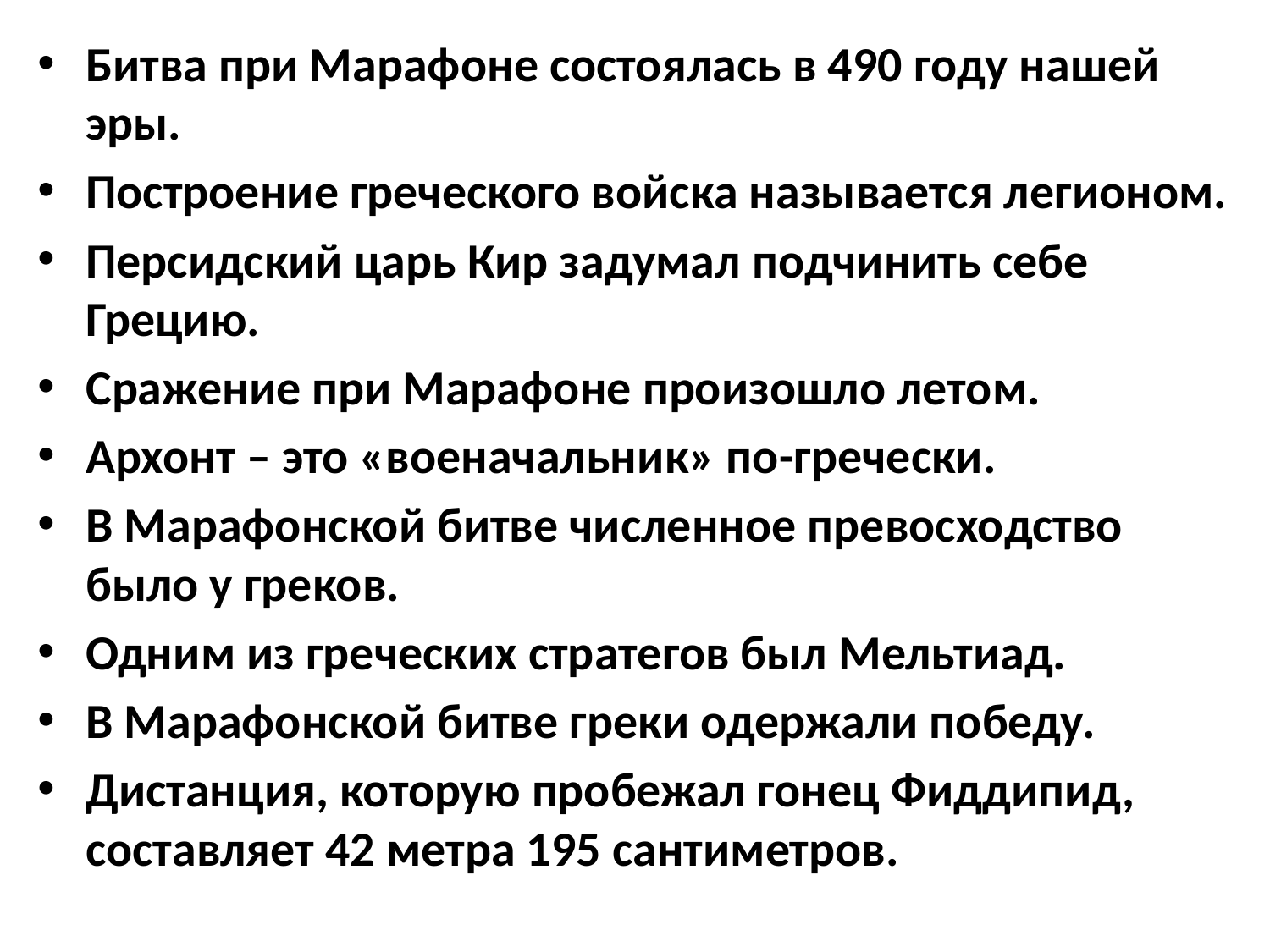

Битва при Марафоне состоялась в 490 году нашей эры.
Построение греческого войска называется легионом.
Персидский царь Кир задумал подчинить себе Грецию.
Сражение при Марафоне произошло летом.
Архонт – это «военачальник» по-гречески.
В Марафонской битве численное превосходство было у греков.
Одним из греческих стратегов был Мельтиад.
В Марафонской битве греки одержали победу.
Дистанция, которую пробежал гонец Фиддипид, составляет 42 метра 195 сантиметров.